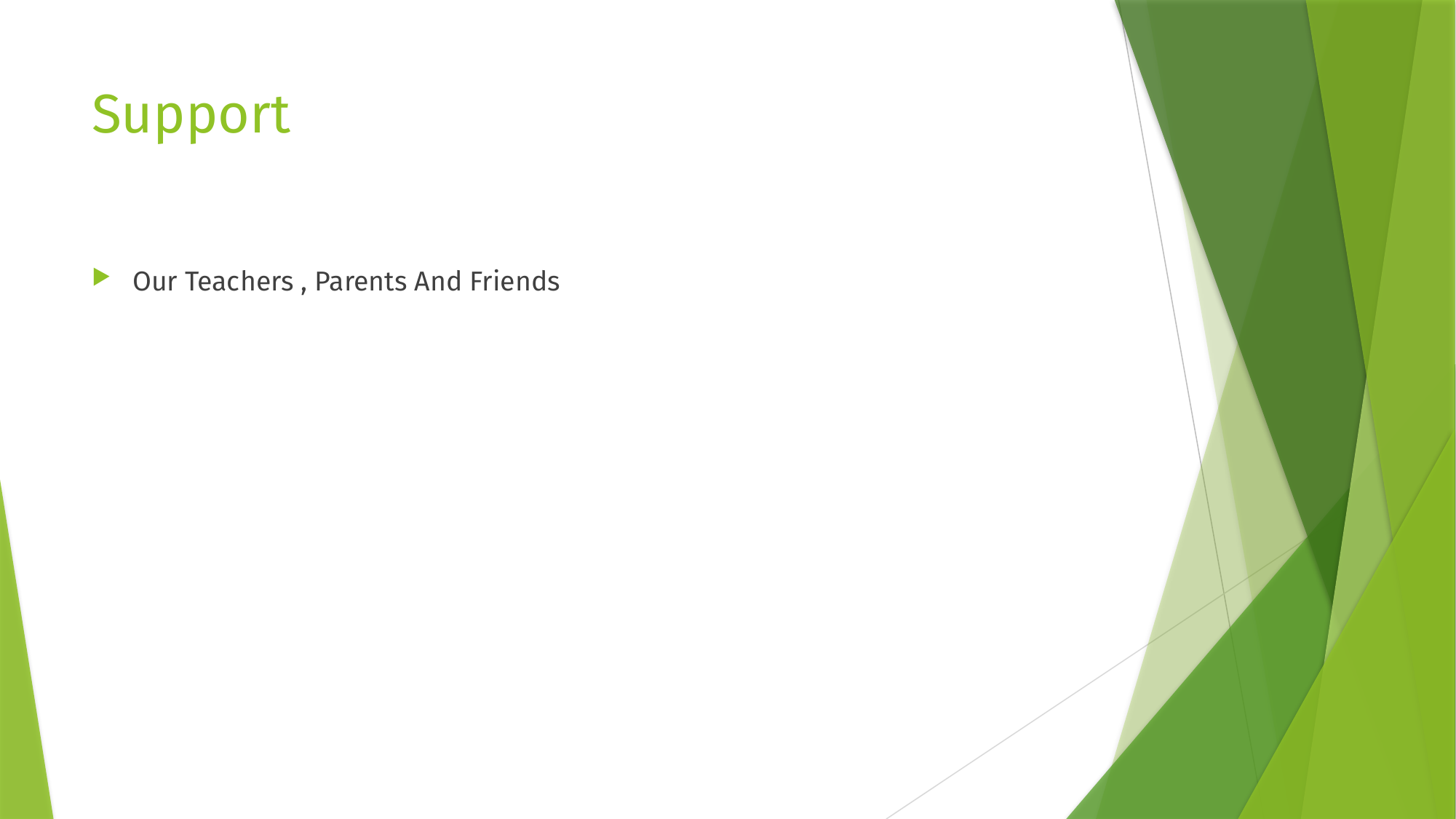

# Support
Our Teachers , Parents And Friends